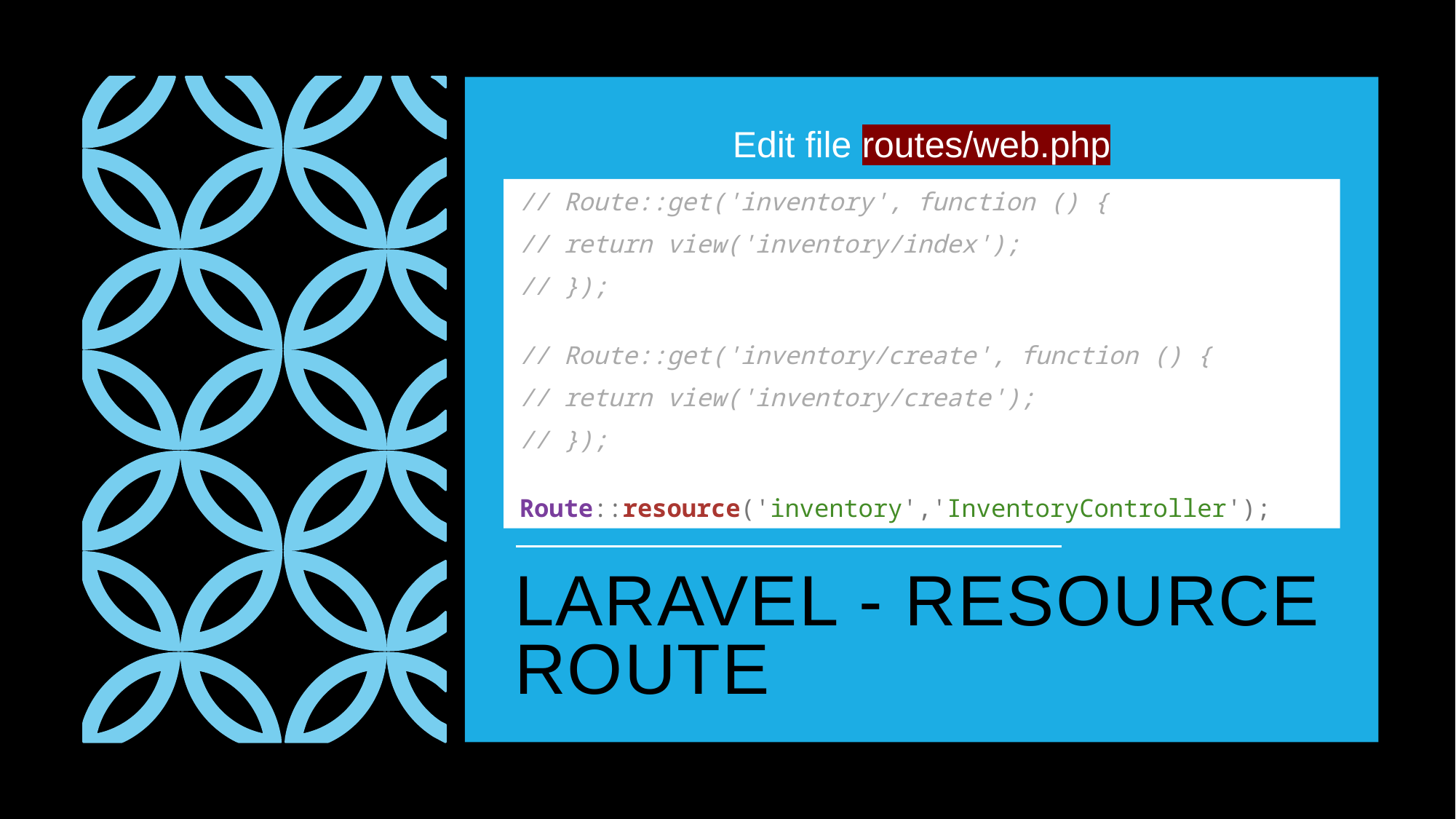

Edit file routes/web.php
// Route::get('inventory', function () {
// return view('inventory/index');
// });
// Route::get('inventory/create', function () {
// return view('inventory/create');
// });
Route::resource('inventory','InventoryController');

# LARAVEl - RESOURCE ROUTE